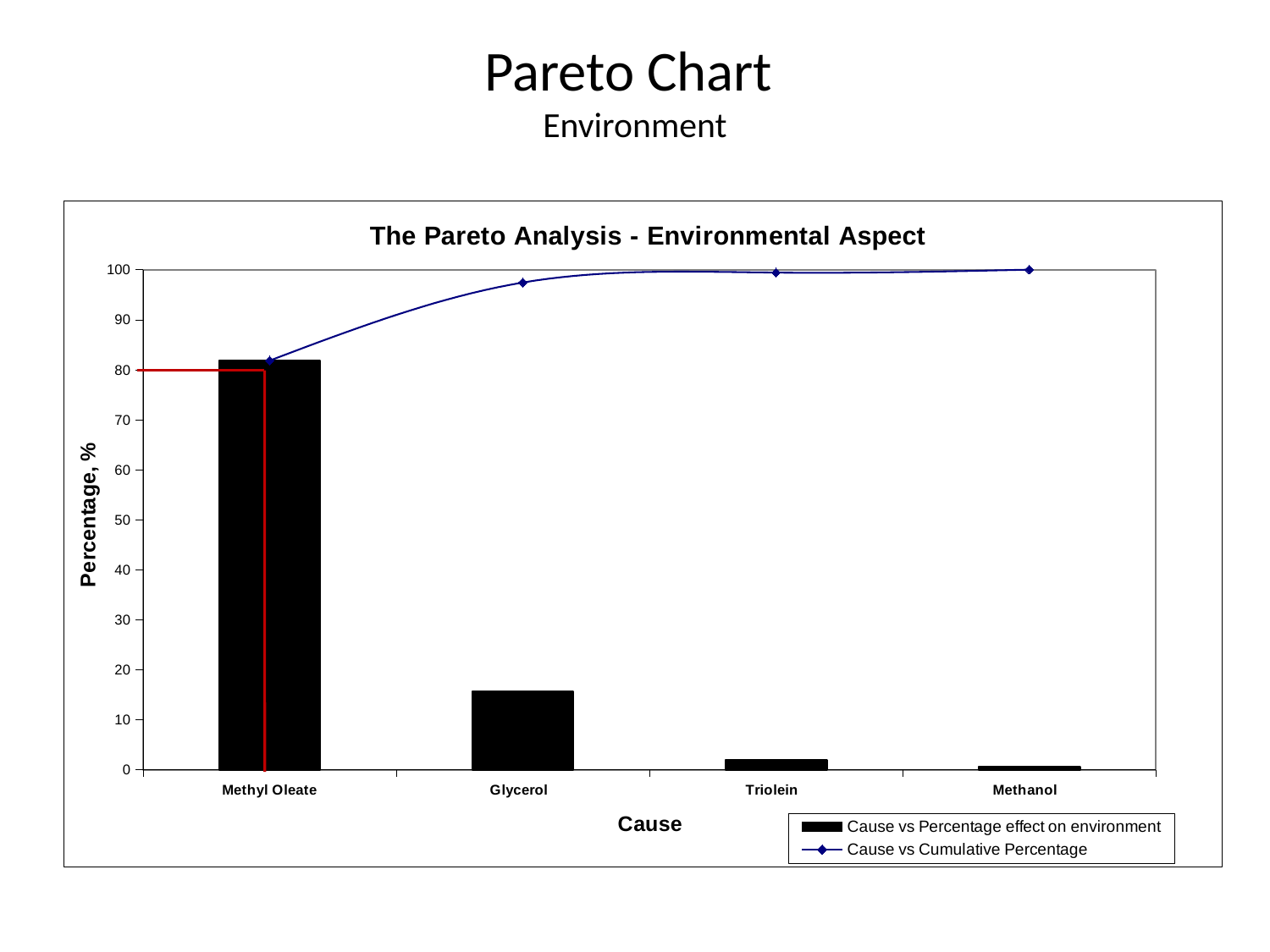

# Pareto Chart Environment

### Chart: The Pareto Analysis - Environmental Aspect

| Category |  |  |
|---|---|---|
| Methyl Oleate | 81.81434958346067 | 81.81434958346067 |
| Glycerol   | 15.60972891234627 | 97.42407849580694 |
| Triolein   | 1.982680580288807 | 99.40675907609574 |
| Methanol   | 0.593240923904258 | 100.0 |